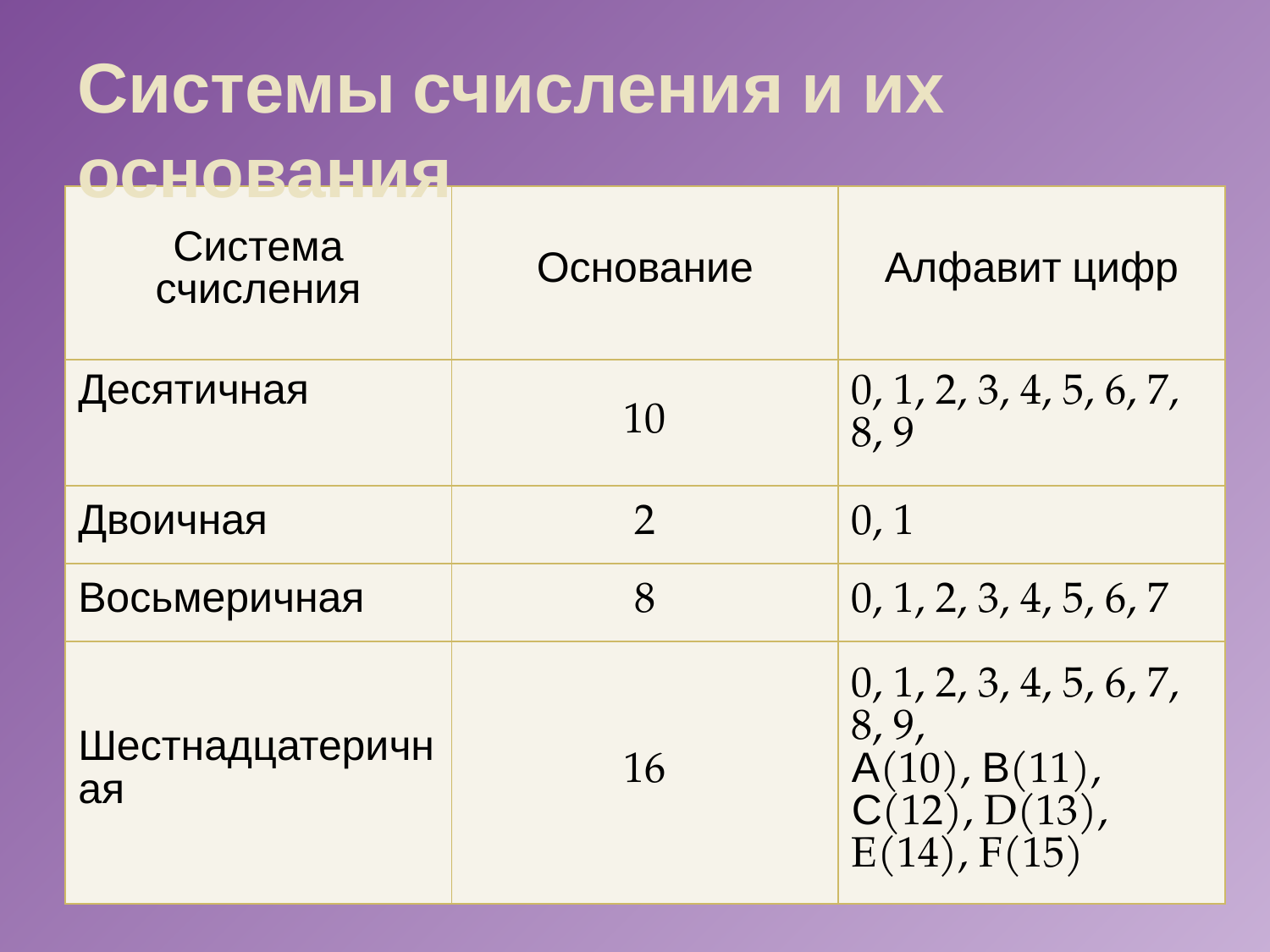

Системы счисления и их основания
| Система счисления | Основание | Алфавит цифр |
| --- | --- | --- |
| Десятичная | 10 | 0, 1, 2, 3, 4, 5, 6, 7, 8, 9 |
| Двоичная | 2 | 0, 1 |
| Восьмеричная | 8 | 0, 1, 2, 3, 4, 5, 6, 7 |
| Шестнадцатеричная | 16 | 0, 1, 2, 3, 4, 5, 6, 7, 8, 9,  А(10), В(11), С(12), D(13), E(14), F(15) |